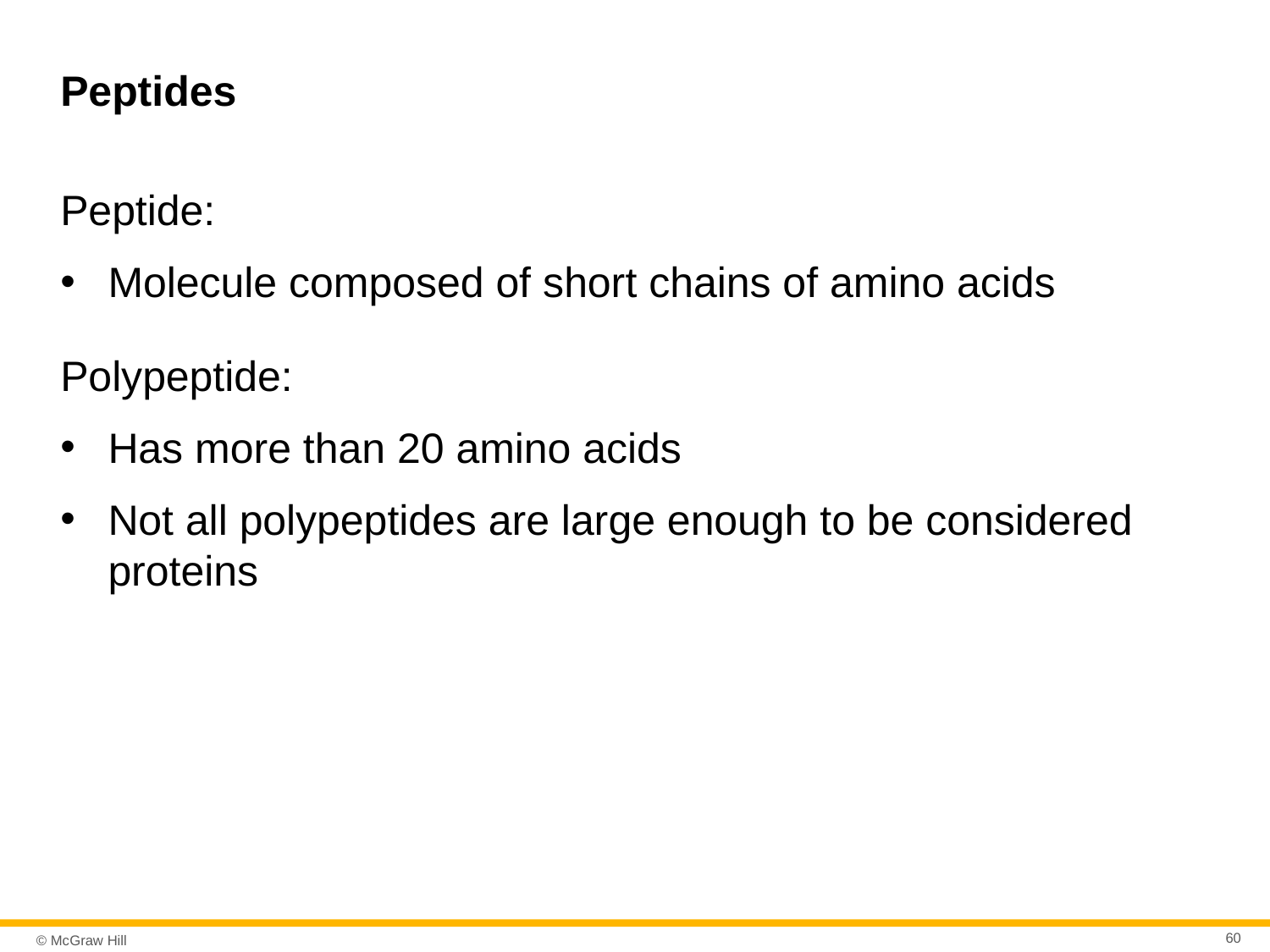

# Peptides
Peptide:
Molecule composed of short chains of amino acids
Polypeptide:
Has more than 20 amino acids
Not all polypeptides are large enough to be considered proteins